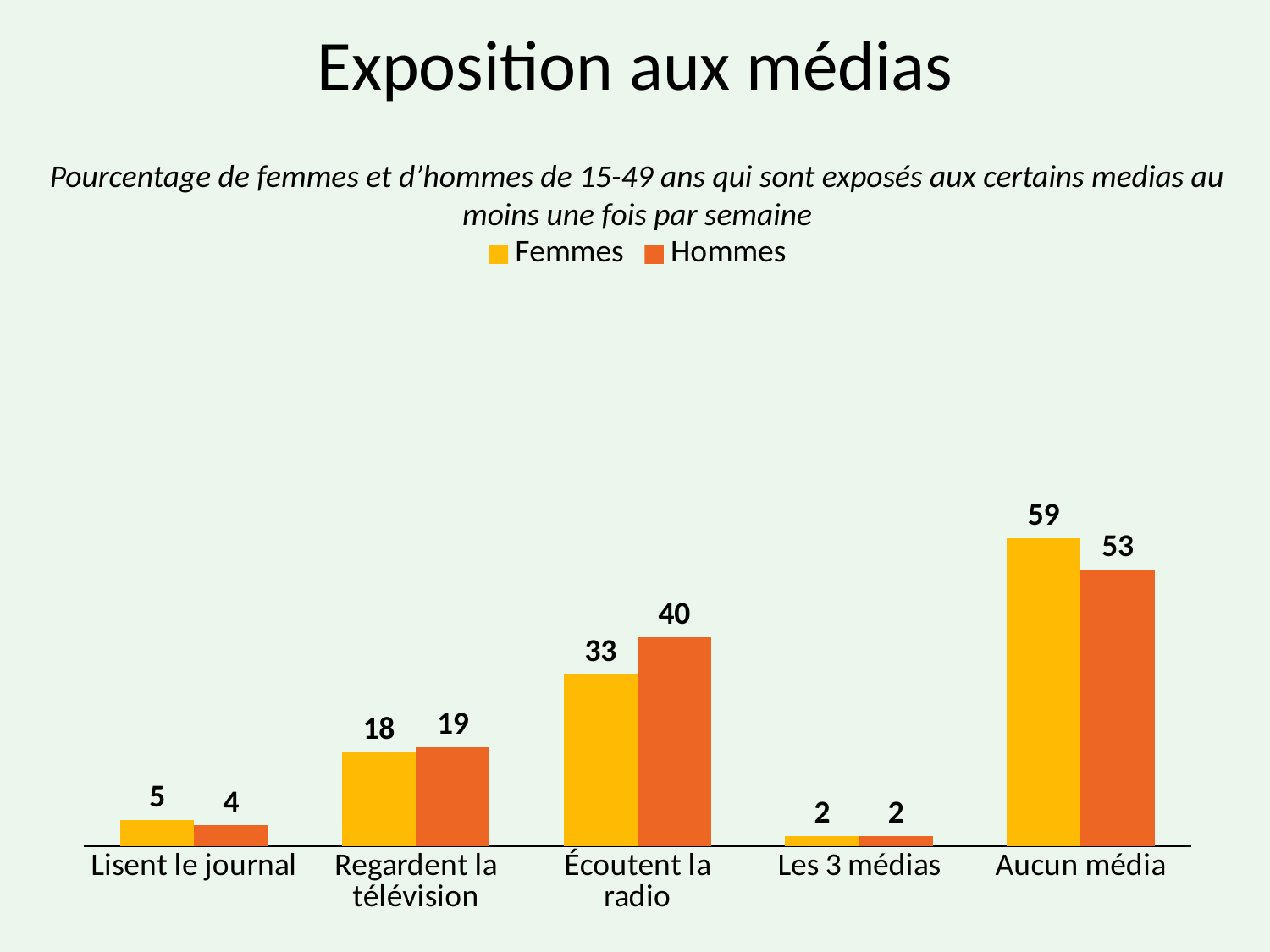

# Exposition aux médias
Pourcentage de femmes et d’hommes de 15-49 ans qui sont exposés aux certains medias au moins une fois par semaine

### Chart

| Category | Femmes | Hommes |
|---|---|---|
| Lisent le journal | 5.0 | 4.0 |
| Regardent la télévision | 18.0 | 19.0 |
| Écoutent la radio | 33.0 | 40.0 |
| Les 3 médias | 2.0 | 2.0 |
| Aucun média | 59.0 | 53.0 |